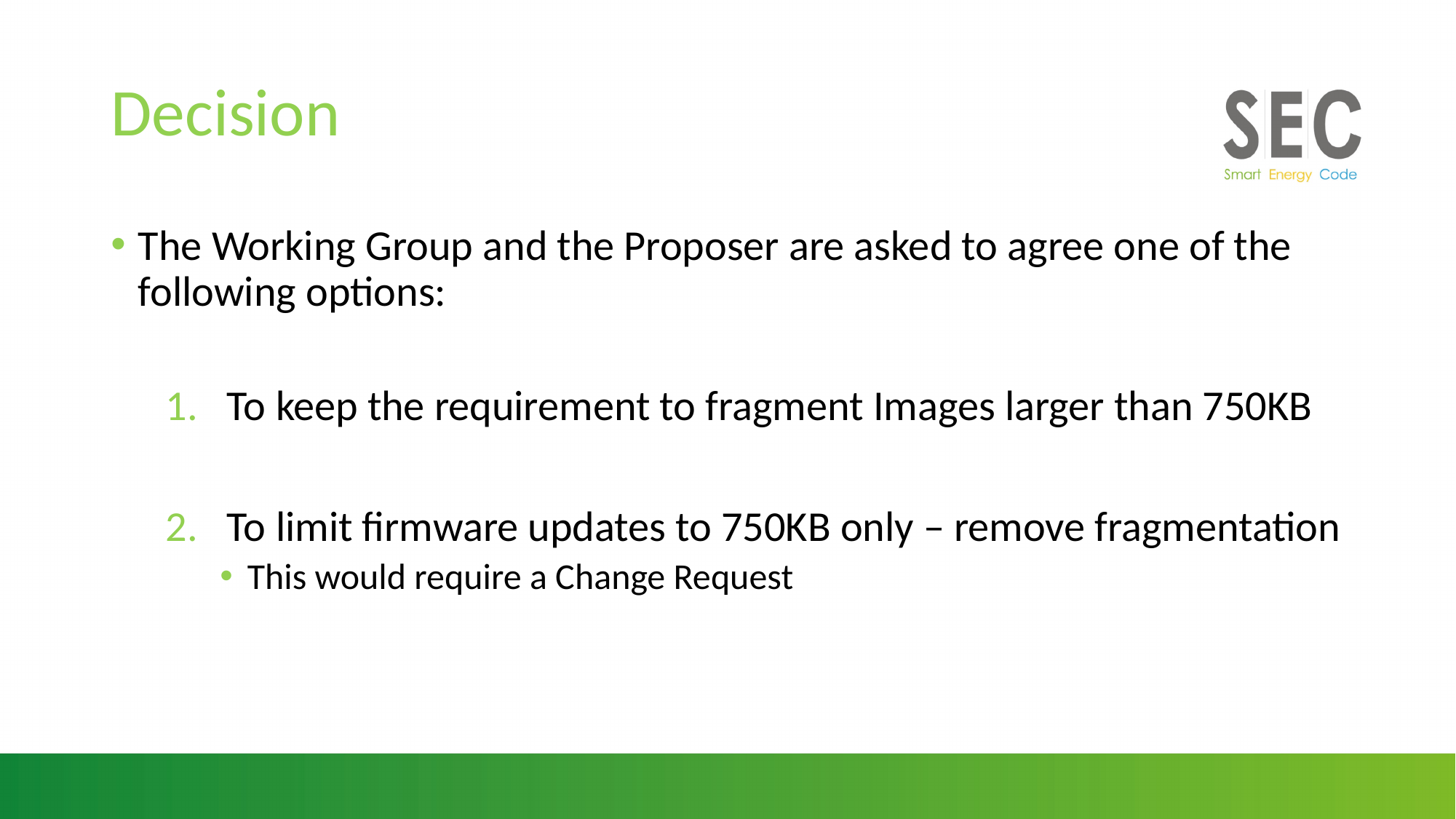

# Decision
The Working Group and the Proposer are asked to agree one of the following options:

To keep the requirement to fragment Images larger than 750KB

To limit firmware updates to 750KB only – remove fragmentation
This would require a Change Request